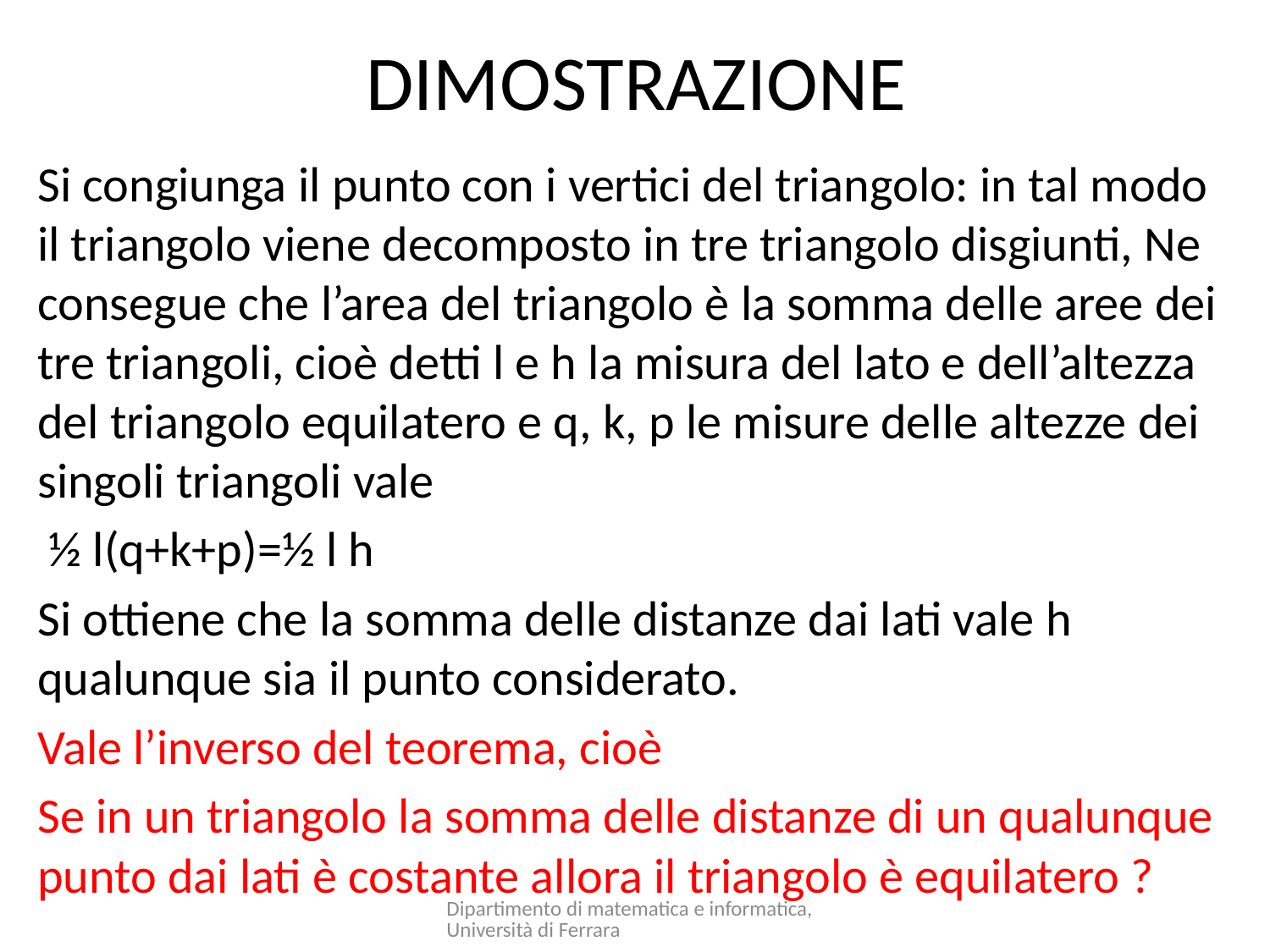

# dimostrazione
Si congiunga il punto con i vertici del triangolo: in tal modo il triangolo viene decomposto in tre triangolo disgiunti, Ne consegue che l’area del triangolo è la somma delle aree dei tre triangoli, cioè detti l e h la misura del lato e dell’altezza  del triangolo equilatero e q, k, p le misure delle altezze dei singoli triangoli vale
 ½ l(q+k+p)=½ l h
Si ottiene che la somma delle distanze dai lati vale h qualunque sia il punto considerato.
Vale l’inverso del teorema, cioè
Se in un triangolo la somma delle distanze di un qualunque punto dai lati è costante allora il triangolo è equilatero ?
Dipartimento di matematica e informatica, Università di Ferrara